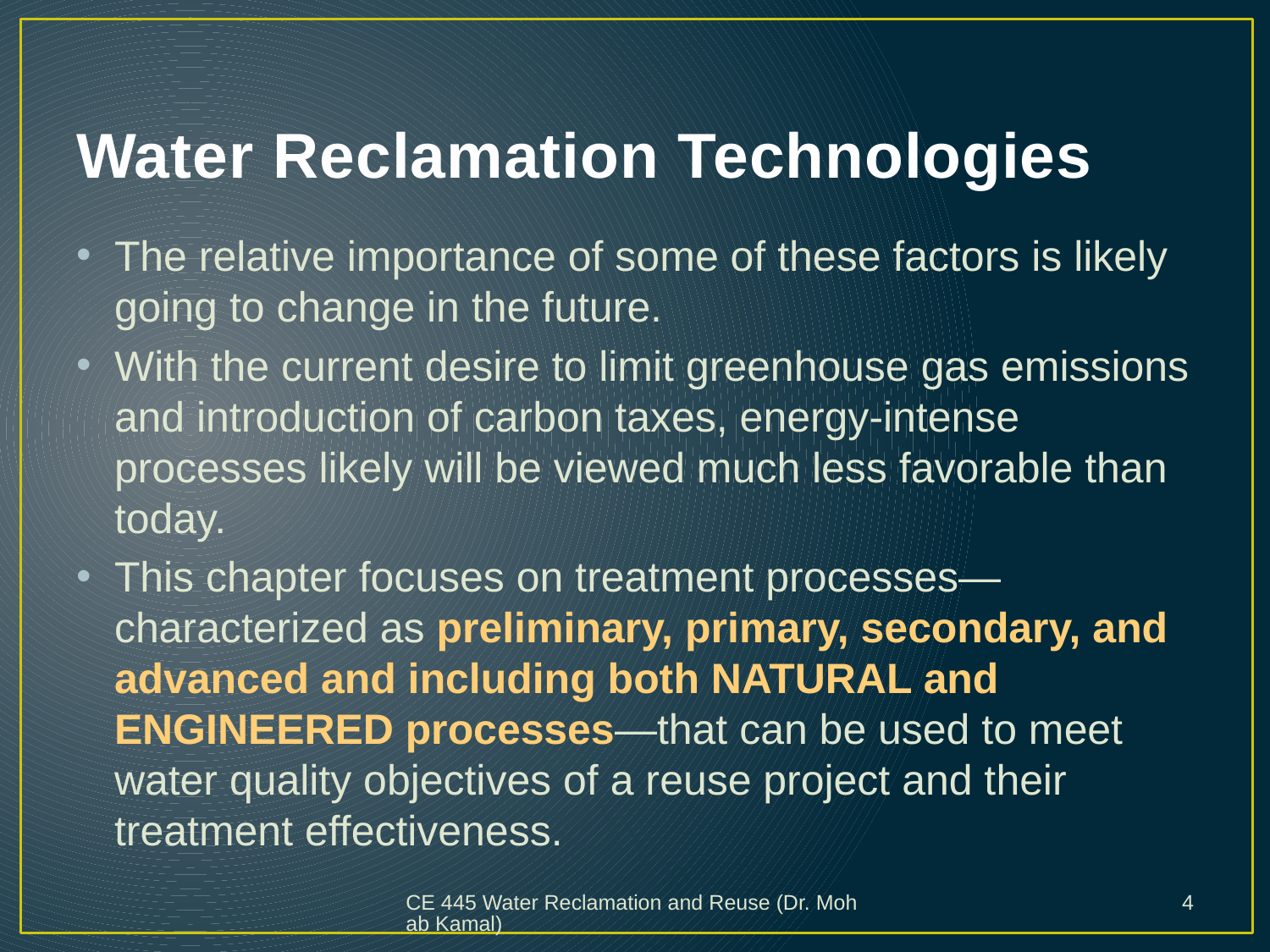

# Water Reclamation Technologies
The relative importance of some of these factors is likely going to change in the future.
With the current desire to limit greenhouse gas emissions and introduction of carbon taxes, energy-intense processes likely will be viewed much less favorable than today.
This chapter focuses on treatment processes—characterized as preliminary, primary, secondary, and advanced and including both NATURAL and ENGINEERED processes—that can be used to meet water quality objectives of a reuse project and their treatment effectiveness.

CE 445 Water Reclamation and Reuse (Dr. Mohab Kamal)
4